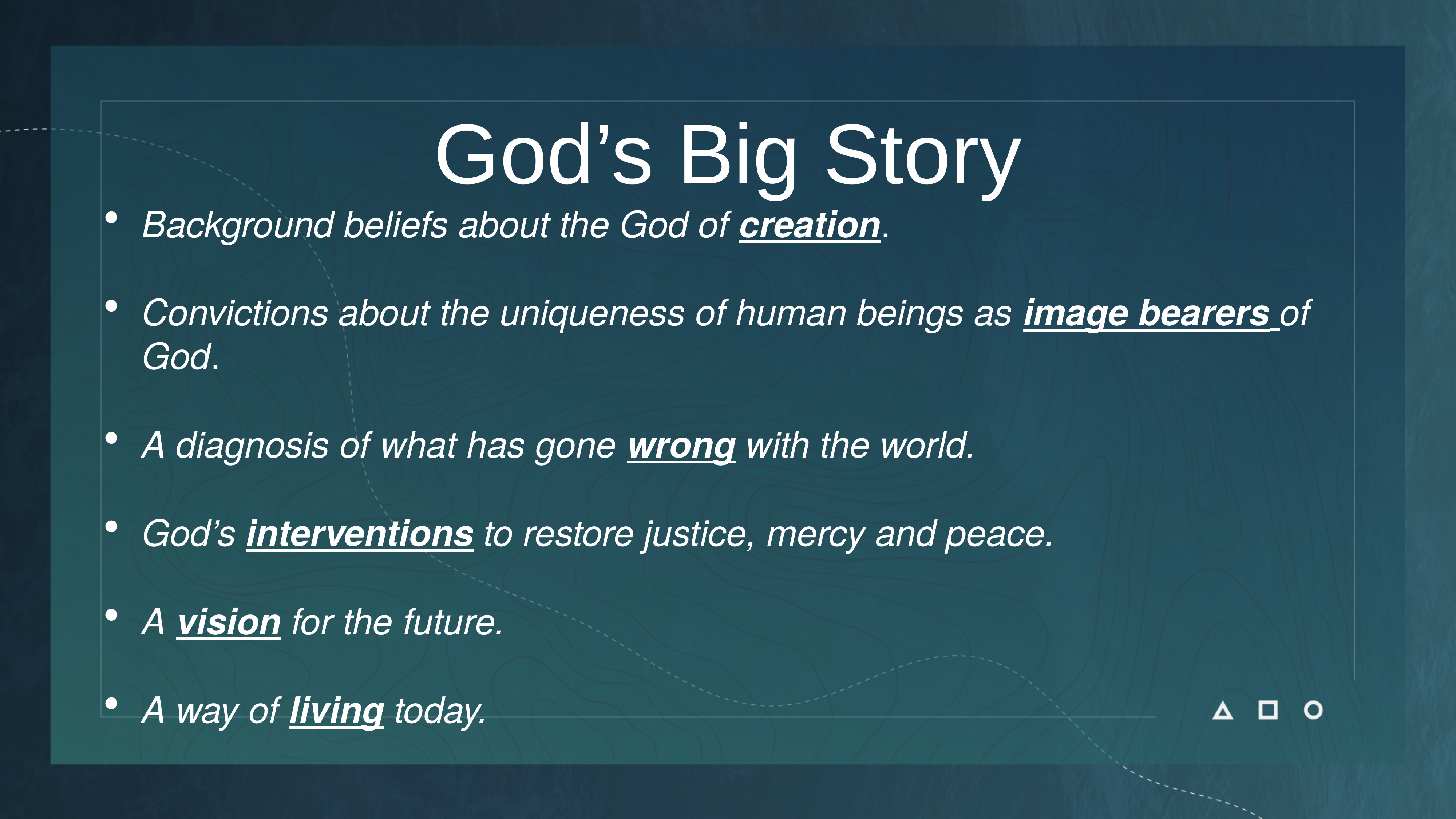

# God’s Big Story
Background beliefs about the God of creation.
Convictions about the uniqueness of human beings as image bearers of God.
A diagnosis of what has gone wrong with the world.
God’s interventions to restore justice, mercy and peace.
A vision for the future.
A way of living today.